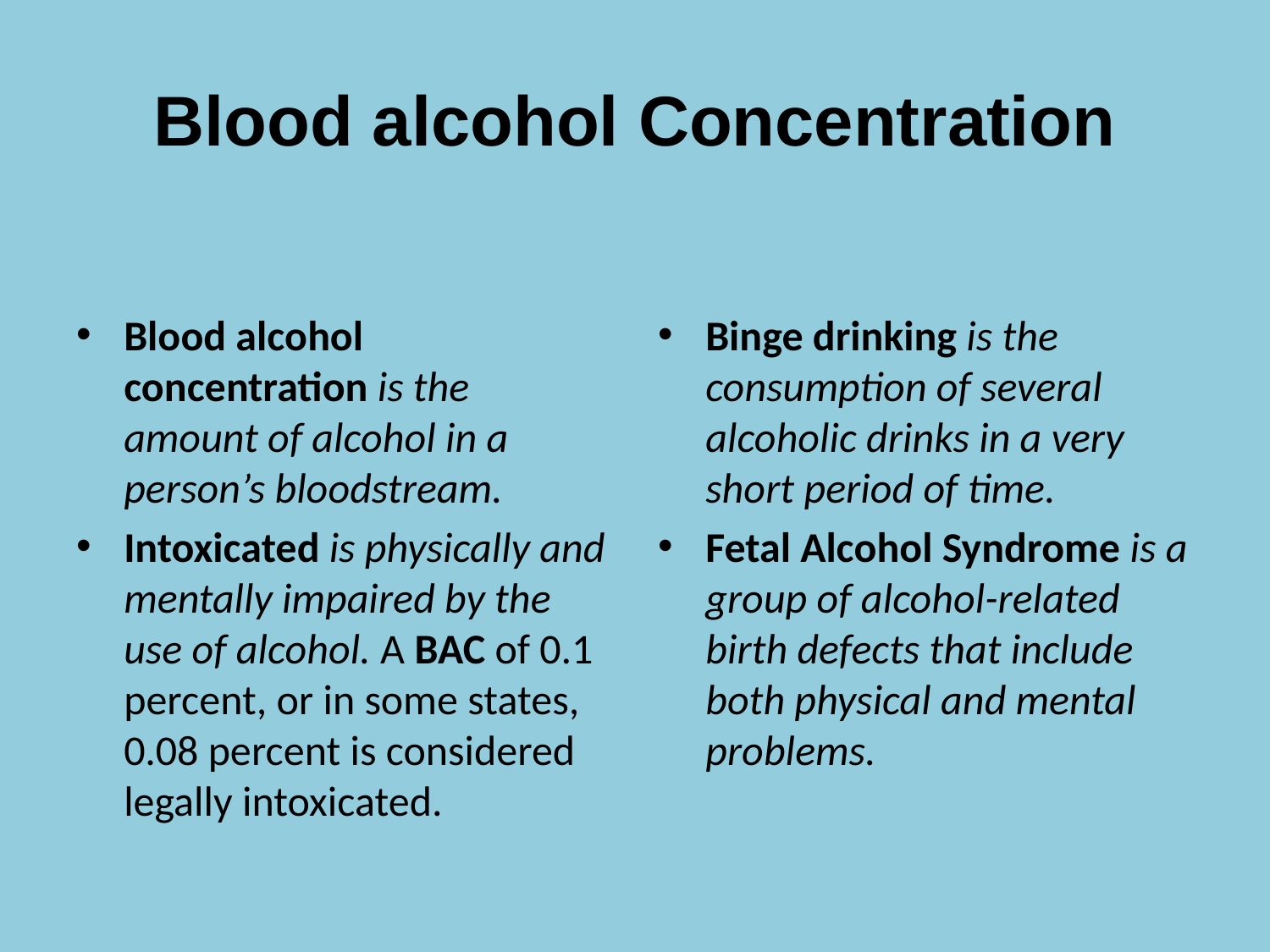

# Blood alcohol Concentration

Blood alcohol concentration is the amount of alcohol in a person’s bloodstream.
Intoxicated is physically and mentally impaired by the use of alcohol. A BAC of 0.1 percent, or in some states, 0.08 percent is considered legally intoxicated.
Binge drinking is the consumption of several alcoholic drinks in a very short period of time.
Fetal Alcohol Syndrome is a group of alcohol-related birth defects that include both physical and mental problems.